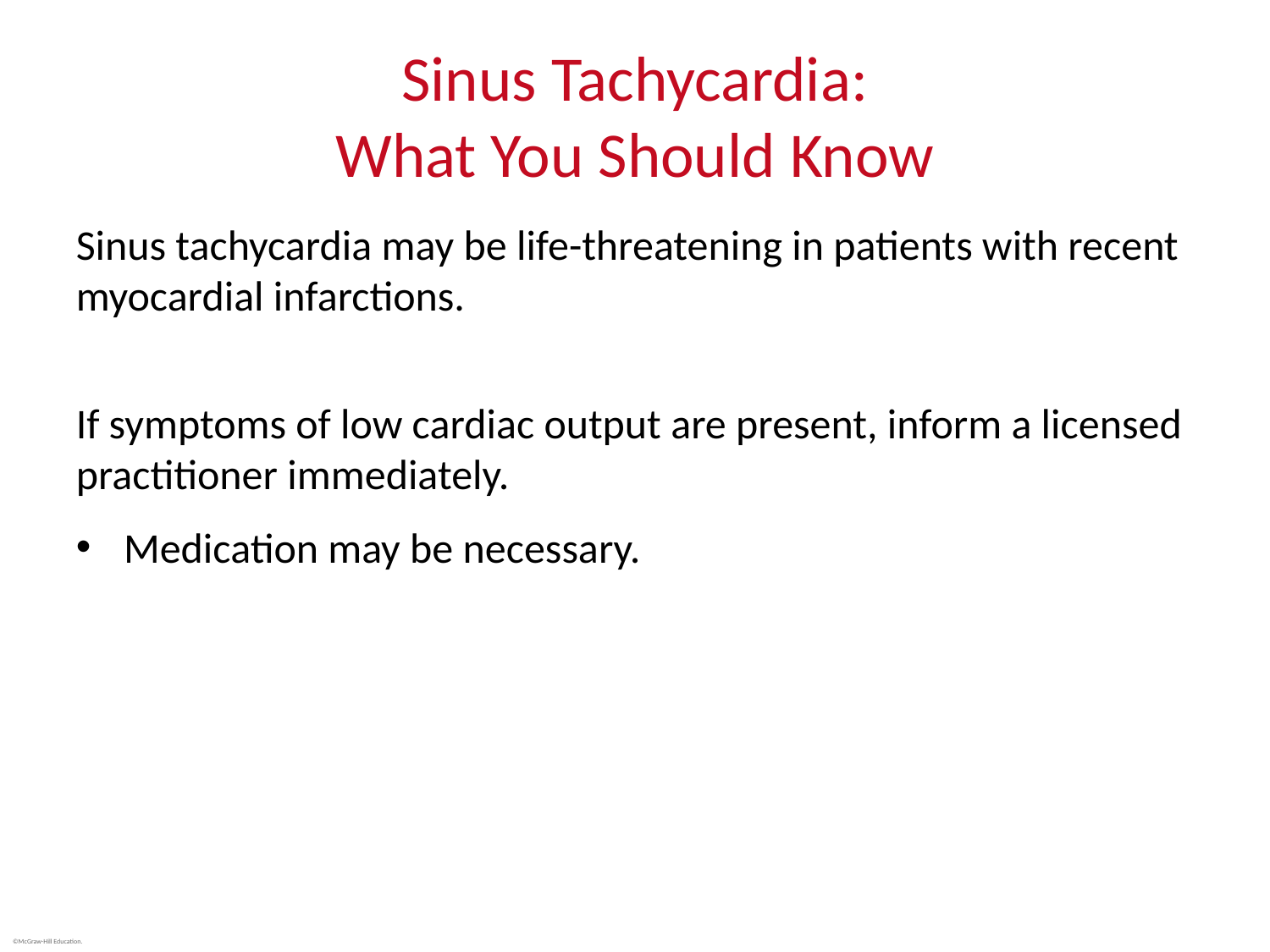

# Sinus Tachycardia: What You Should Know
Sinus tachycardia may be life-threatening in patients with recent myocardial infarctions.
If symptoms of low cardiac output are present, inform a licensed practitioner immediately.
Medication may be necessary.